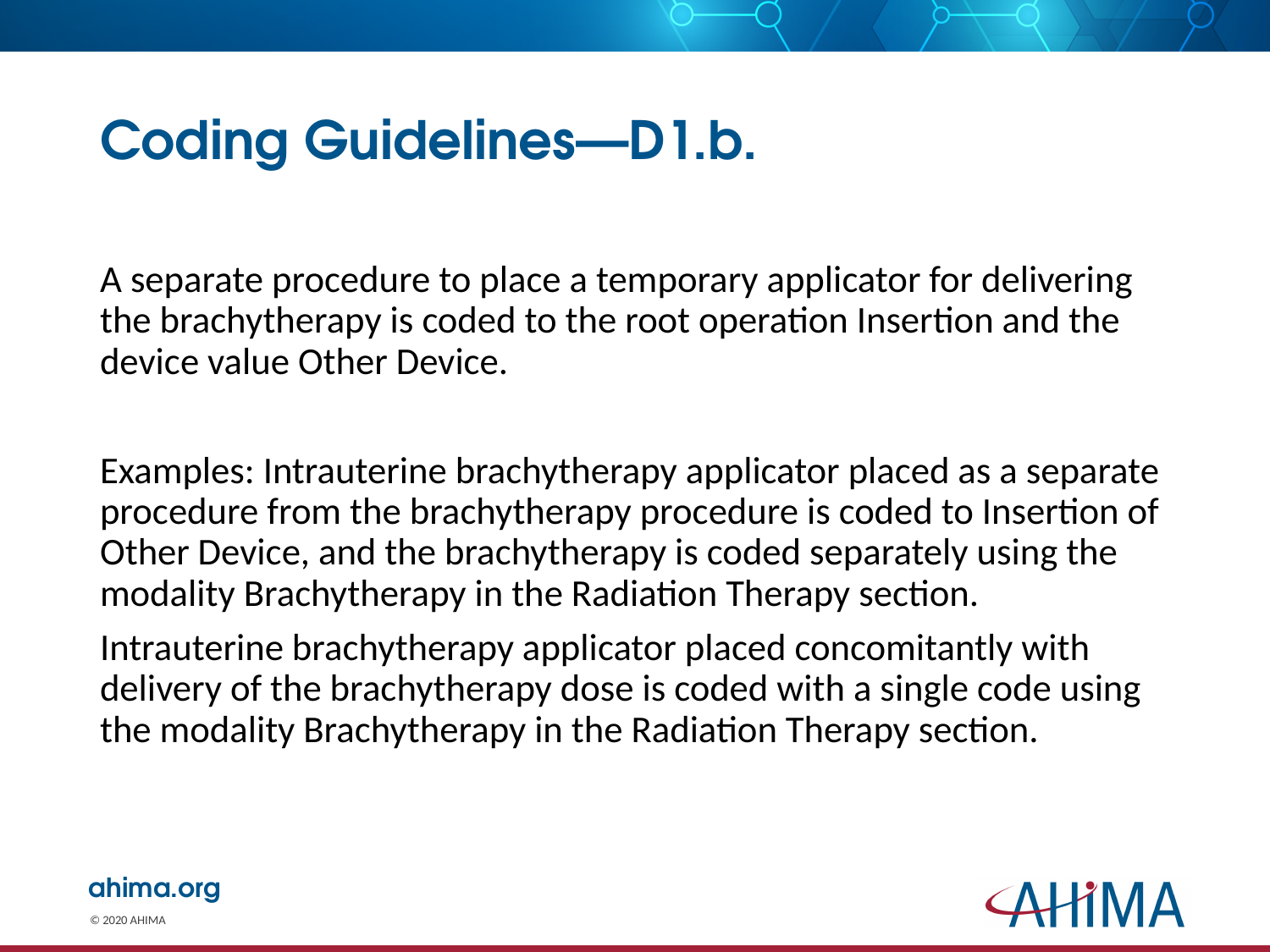

# Coding Guidelines—D1.b.
A separate procedure to place a temporary applicator for delivering the brachytherapy is coded to the root operation Insertion and the device value Other Device.

Examples: Intrauterine brachytherapy applicator placed as a separate procedure from the brachytherapy procedure is coded to Insertion of Other Device, and the brachytherapy is coded separately using the modality Brachytherapy in the Radiation Therapy section.
Intrauterine brachytherapy applicator placed concomitantly with delivery of the brachytherapy dose is coded with a single code using the modality Brachytherapy in the Radiation Therapy section.